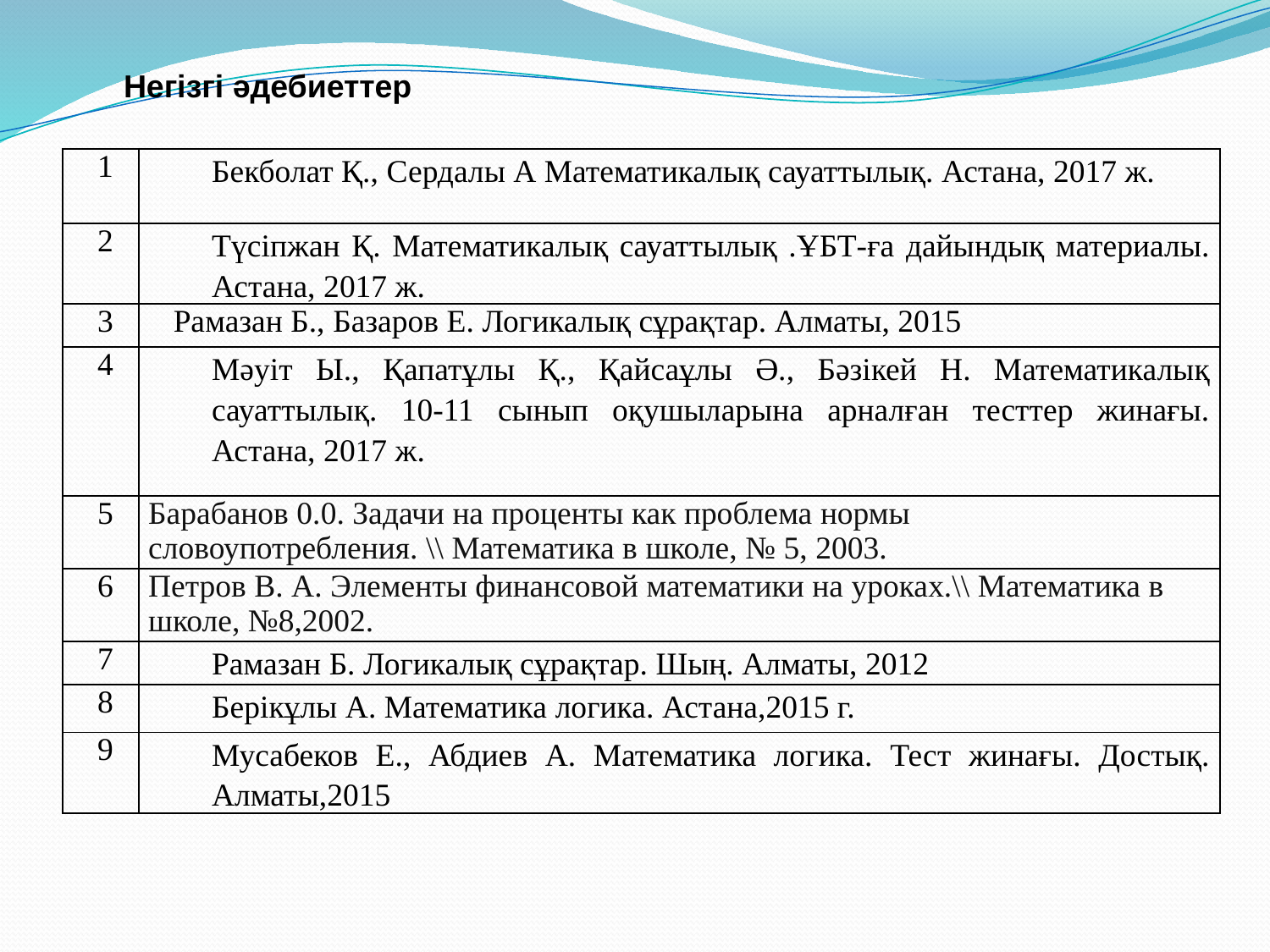

Негізгі әдебиеттер
|  | 1 | Бекболат Қ., Сердалы А Математикалық сауаттылық. Астана, 2017 ж. |
| --- | --- | --- |
|  | 2 | Түсіпжан Қ. Математикалық сауаттылық .ҰБТ-ға дайындық материалы. Астана, 2017 ж. |
|  | 3 | Рамазан Б., Базаров Е. Логикалық сұрақтар. Алматы, 2015 |
|  | 4 | Мәуіт Ы., Қапатұлы Қ., Қайсаұлы Ә., Бәзікей Н. Математикалық сауаттылық. 10-11 сынып оқушыларына арналған тесттер жинағы. Астана, 2017 ж. |
|  | 5 | Барабанов 0.0. Задачи на проценты как проблема нормы словоупотребления. \\ Математика в школе, № 5, 2003. |
|  | 6 | Петров В. А. Элементы финансовой математики на уроках.\\ Математика в школе, №8,2002. |
|  | 7 | Рамазан Б. Логикалық сұрақтар. Шың. Алматы, 2012 |
|  | 8 | Берікұлы А. Математика логика. Астана,2015 г. |
|  | 9 | Мусабеков Е., Абдиев А. Математика логика. Тест жинағы. Достық. Алматы,2015 |